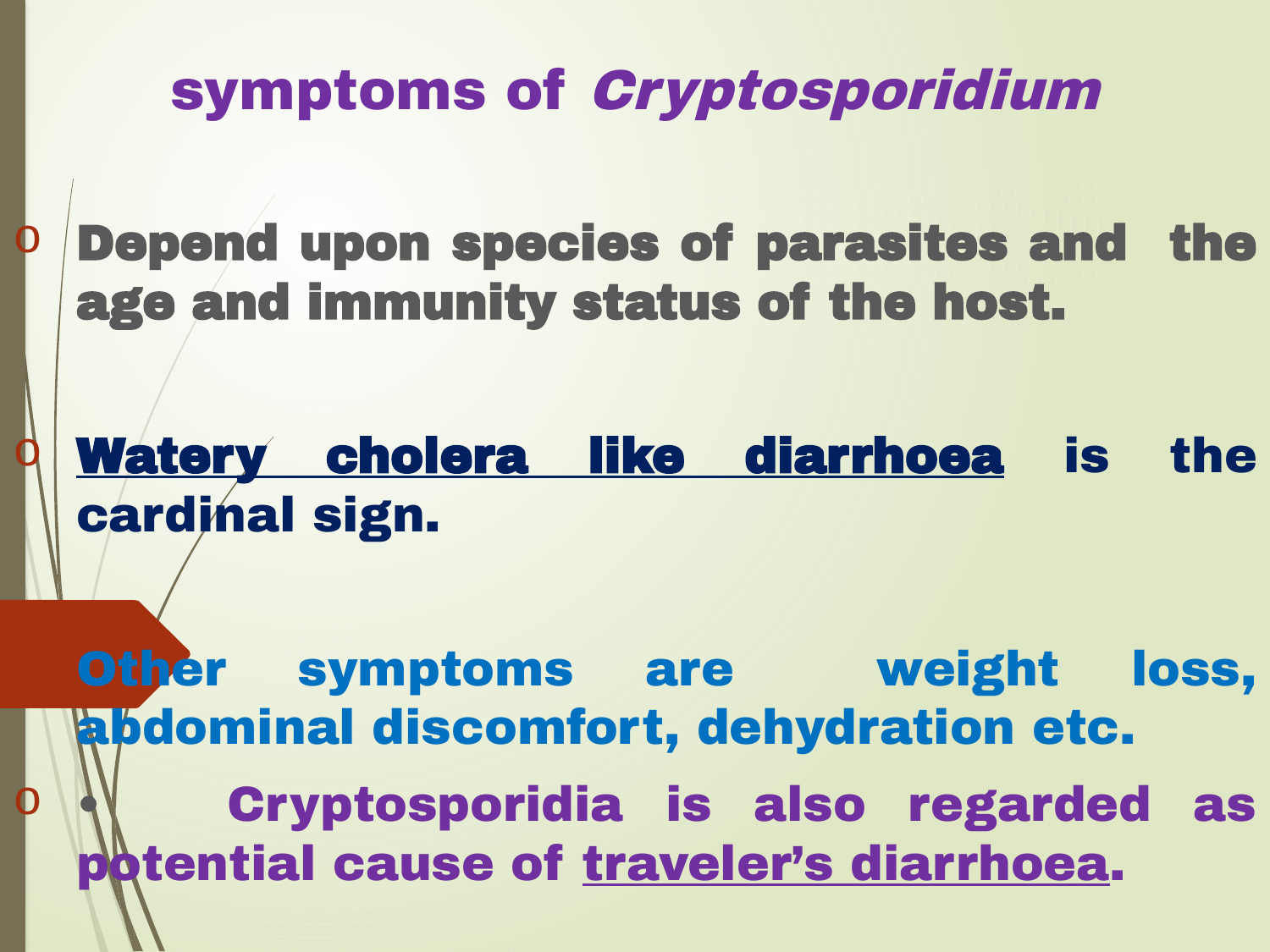

# symptoms of Cryptosporidium

Depend upon species of parasites and  the age and immunity status of the host.

Watery cholera like diarrhoea is the cardinal sign.

Other symptoms are  weight loss, abdominal discomfort, dehydration etc.
•   Cryptosporidia is also regarded as potential cause of traveler’s diarrhoea.